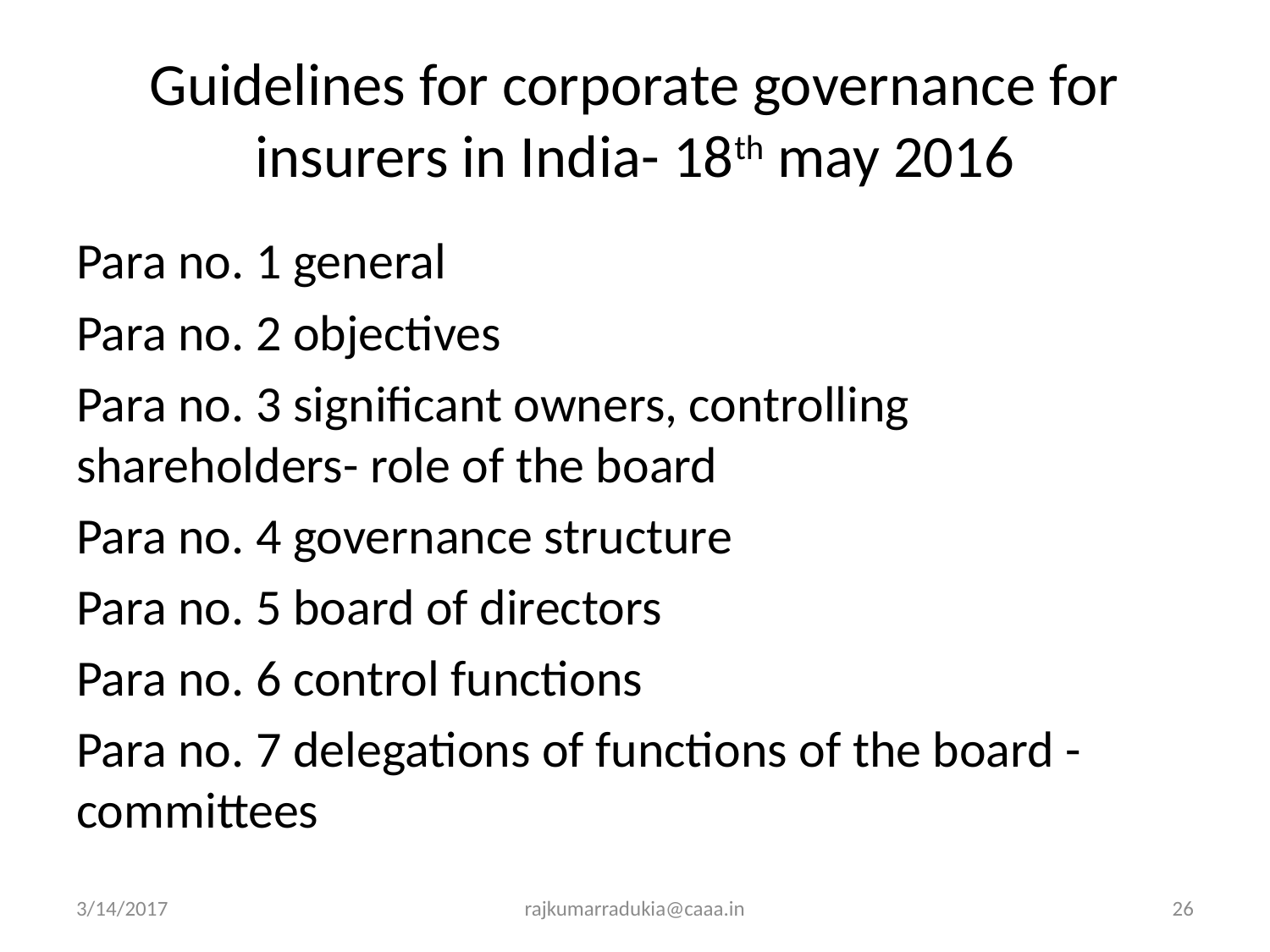

# Guidelines for corporate governance for insurers in India- 18th may 2016
Para no. 1 general
Para no. 2 objectives
Para no. 3 significant owners, controlling shareholders- role of the board
Para no. 4 governance structure
Para no. 5 board of directors
Para no. 6 control functions
Para no. 7 delegations of functions of the board -committees
3/14/2017
rajkumarradukia@caaa.in
26